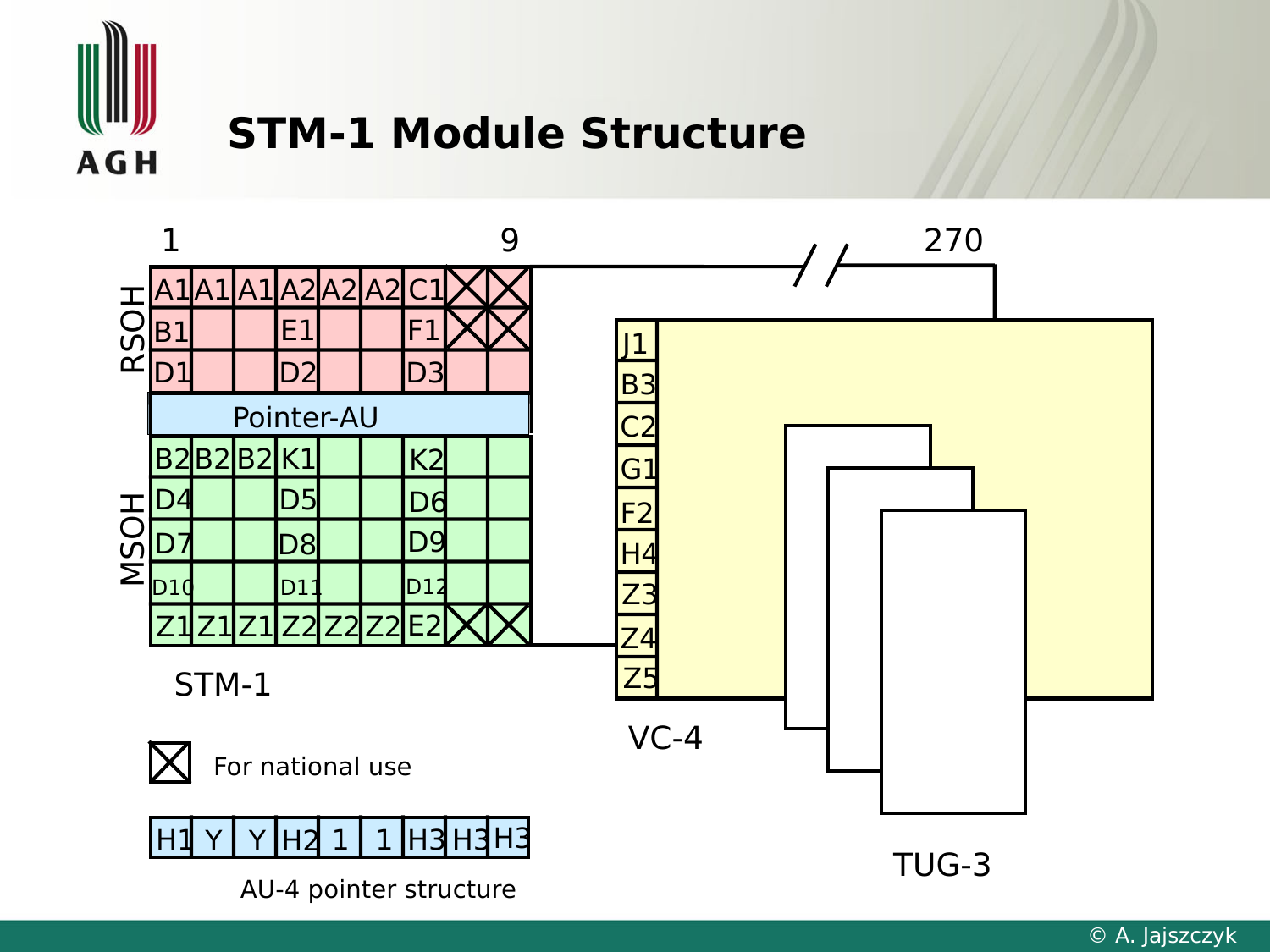

# STM-1 Module Structure
1
9
270

A1
A1
A1
A2
A2
A2
C1

RSOH
E1
F1

B1

D1
D2
D3

Pointer-AU
B2
B2
B2
K1

K2

D4
D5

D6
MSOH
D9
D7

D8

D12
D10
D11
E2
Z1
Z1
Z1
Z2
Z2
Z2

STM-1

For national use

J1

B3

C2

G1

F2

H4

Z3

Z4

Z5

VC-4
TUG-3
H3
H1
1
1
H3
H3

Y
Y
H2

AU-4 pointer structure